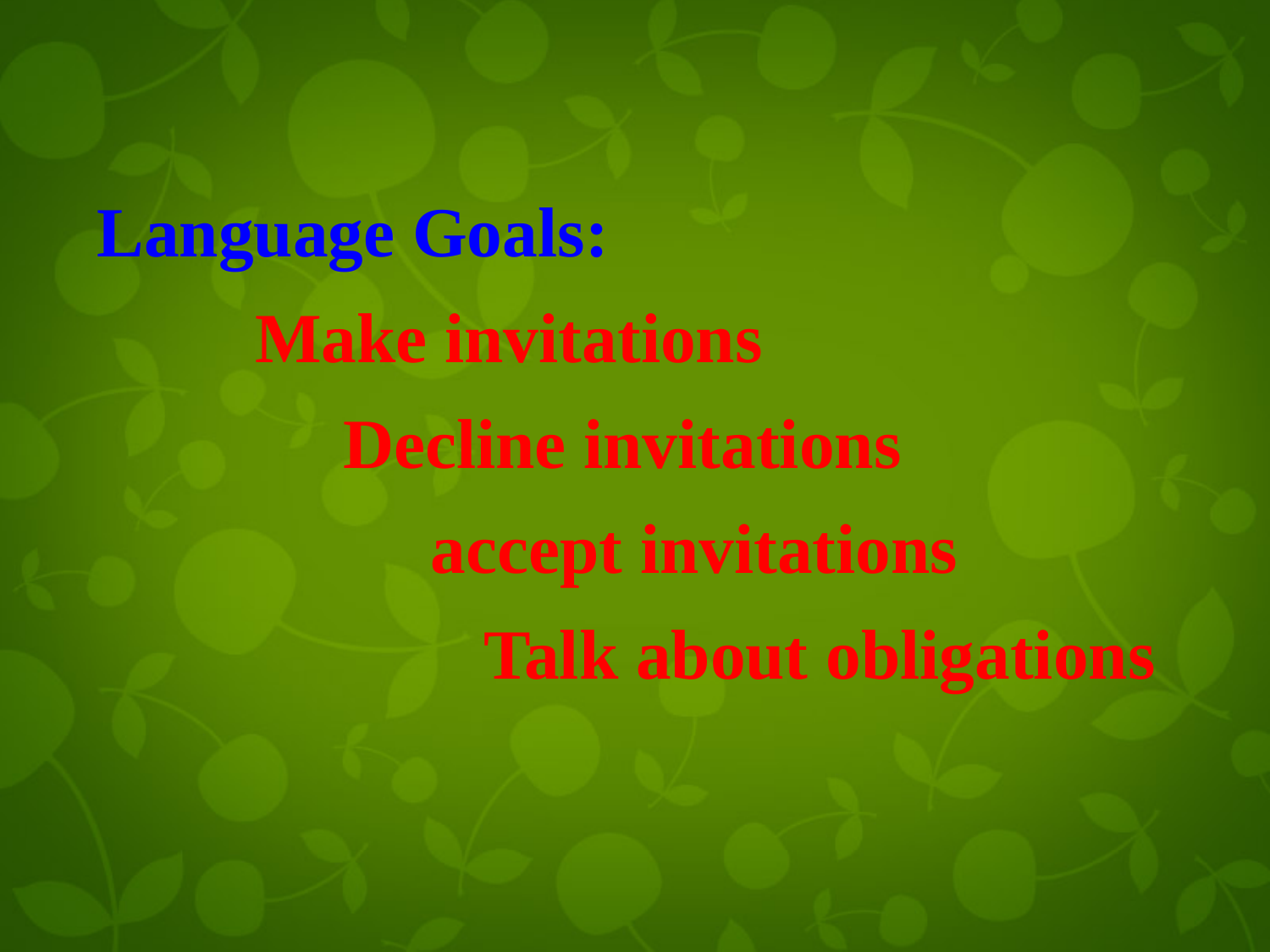

Language Goals:
         Make invitations
              Decline invitations
                   accept invitations
                      Talk about obligations